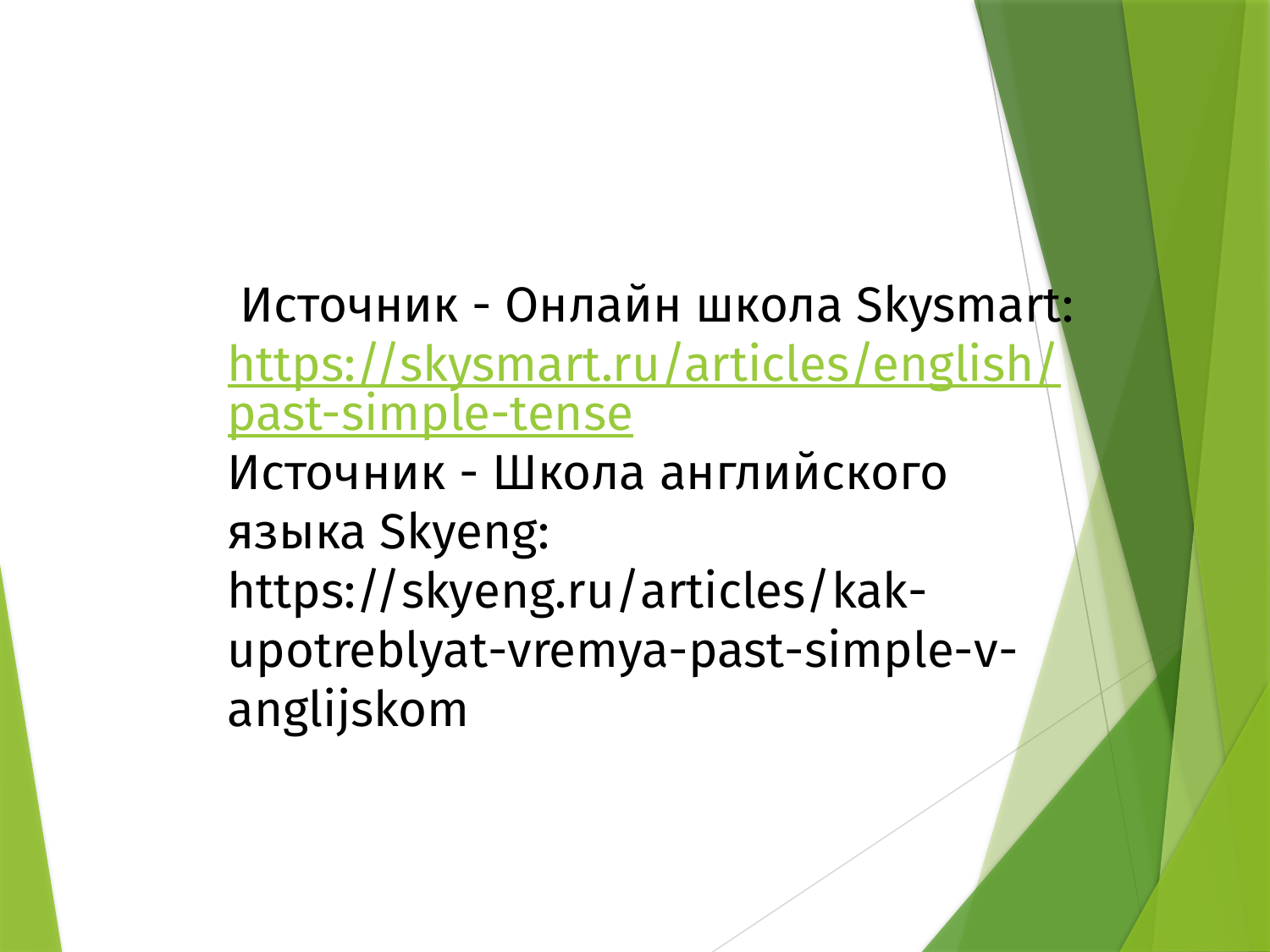

#

 Источник - Онлайн школа Skysmart: https://skysmart.ru/articles/english/past-simple-tense
Источник - Школа английского языка Skyeng: https://skyeng.ru/articles/kak-upotreblyat-vremya-past-simple-v-anglijskom